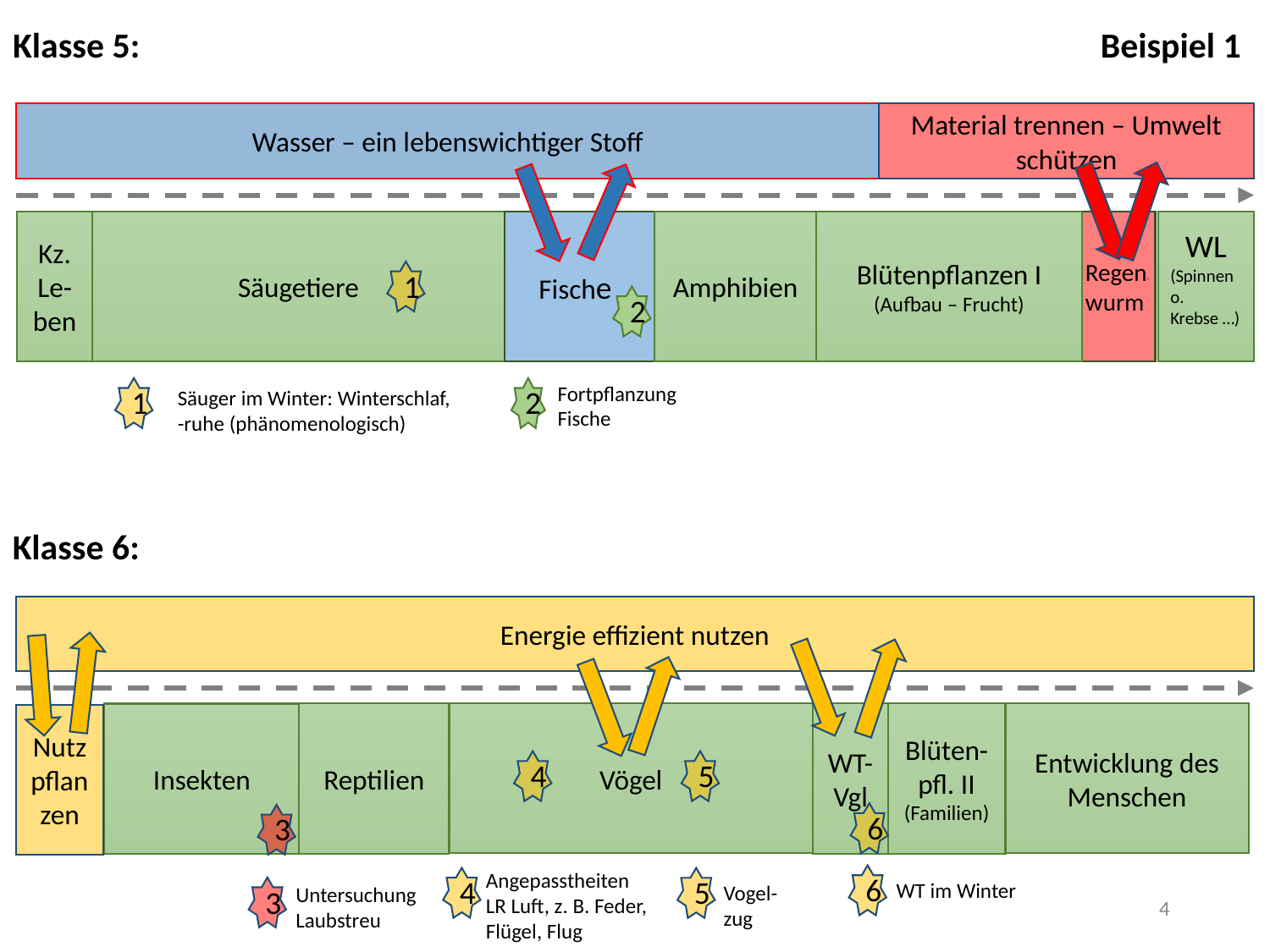

Klasse 5:
Beispiel 1
Wasser – ein lebenswichtiger Stoff
Material trennen – Umwelt schützen

Kz. Le-ben
Säugetiere
   Fische
Amphibien
Blütenpflanzen I
(Aufbau – Frucht)
Regen-
wurm

WL
(Spinnen o.
Krebse …)
1
2
Fortpflanzung
Fische
2
1
Säuger im Winter: Winterschlaf, -ruhe (phänomenologisch)
Klasse 6:
Energie effizient nutzen

Vögel
Entwicklung des Menschen
Reptilien
WT-Vgl
Blüten-pfl. II
(Familien)
Insekten
Nutzpflanzen
4
5
6
3
Angepasstheiten LR Luft, z. B. Feder, Flügel, Flug
4
6
WT im Winter
5
Vogel-zug
Untersuchung Laubstreu
3
4